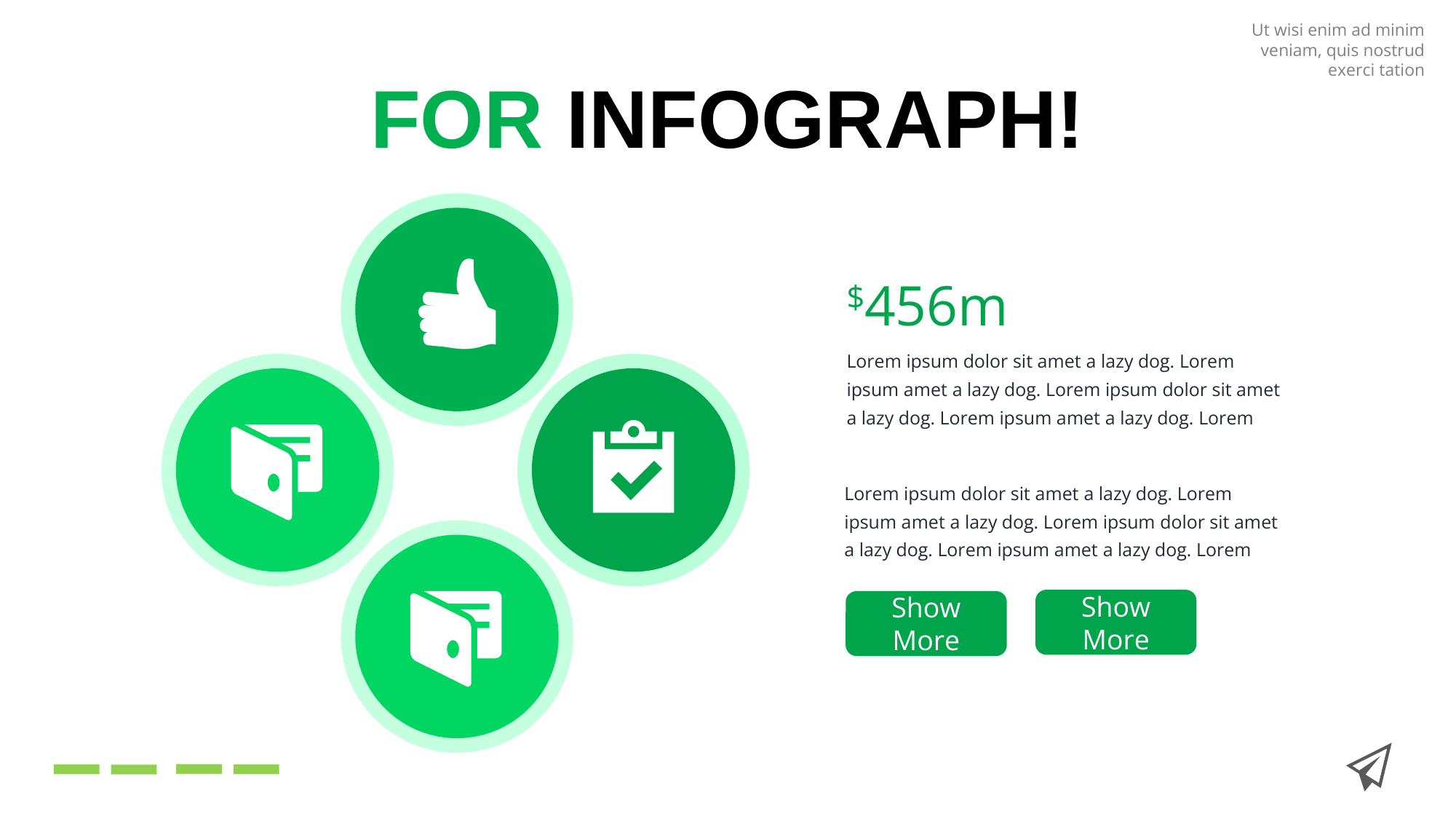

Ut wisi enim ad minim veniam, quis nostrud exerci tation
FOR INFOGRAPH!

$456m
Lorem ipsum dolor sit amet a lazy dog. Lorem ipsum amet a lazy dog. Lorem ipsum dolor sit amet a lazy dog. Lorem ipsum amet a lazy dog. Lorem

Lorem ipsum dolor sit amet a lazy dog. Lorem ipsum amet a lazy dog. Lorem ipsum dolor sit amet a lazy dog. Lorem ipsum amet a lazy dog. Lorem

Show More
Show More